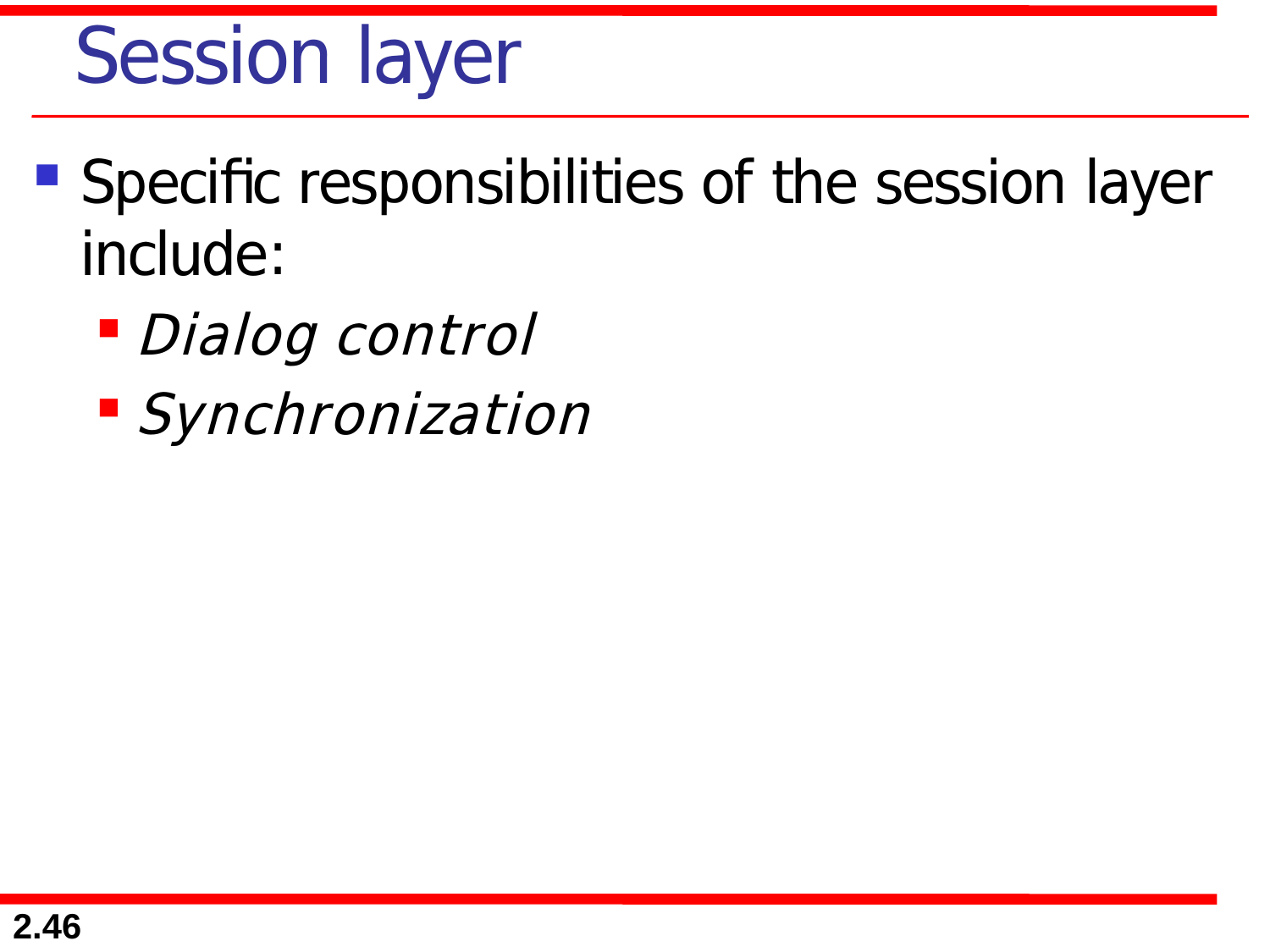

# Session layer

Specific responsibilities of the session layer include:
Dialog control
Synchronization
2.46